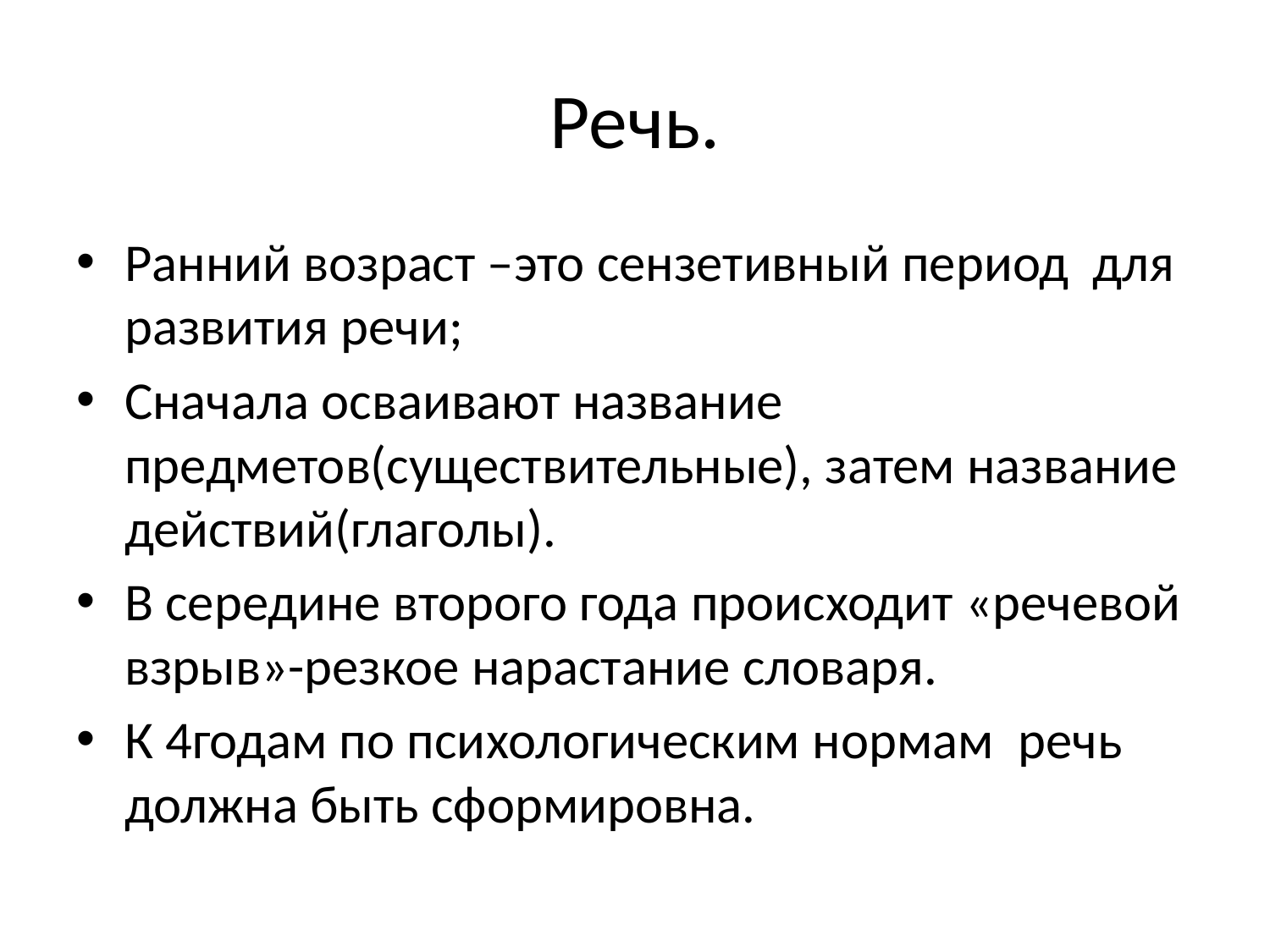

# Речь.
Ранний возраст –это сензетивный период  для развития речи;
Сначала осваивают название предметов(существительные), затем название действий(глаголы).
В середине второго года происходит «речевой взрыв»-резкое нарастание словаря.
К 4годам по психологическим нормам  речь должна быть сформировна.